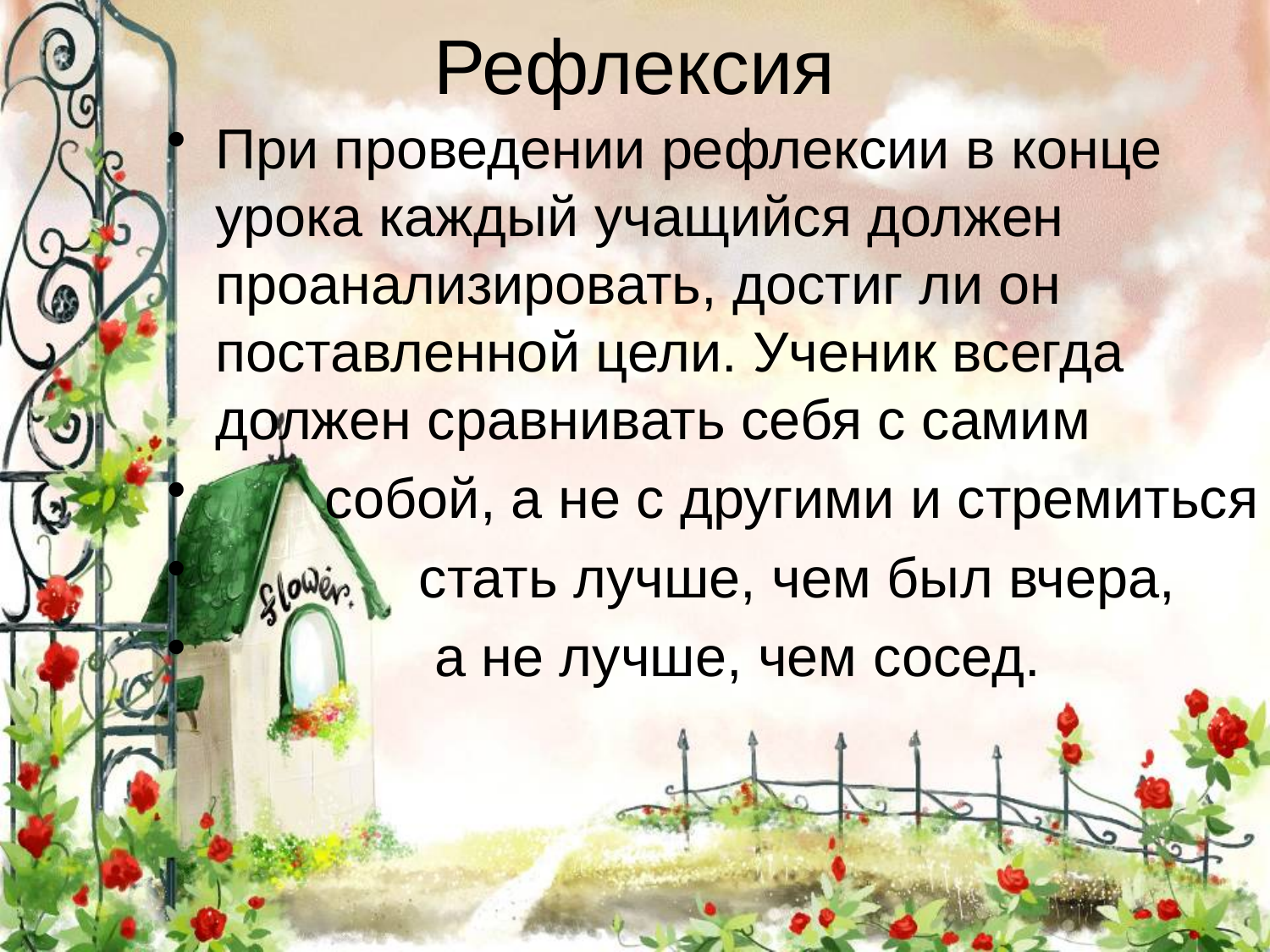

# Рефлексия
При проведении рефлексии в конце урока каждый учащийся должен проанализировать, достиг ли он поставленной цели. Ученик всегда должен сравнивать себя с самим
       собой, а не с другими и стремиться
             стать лучше, чем был вчера,
              а не лучше, чем сосед.